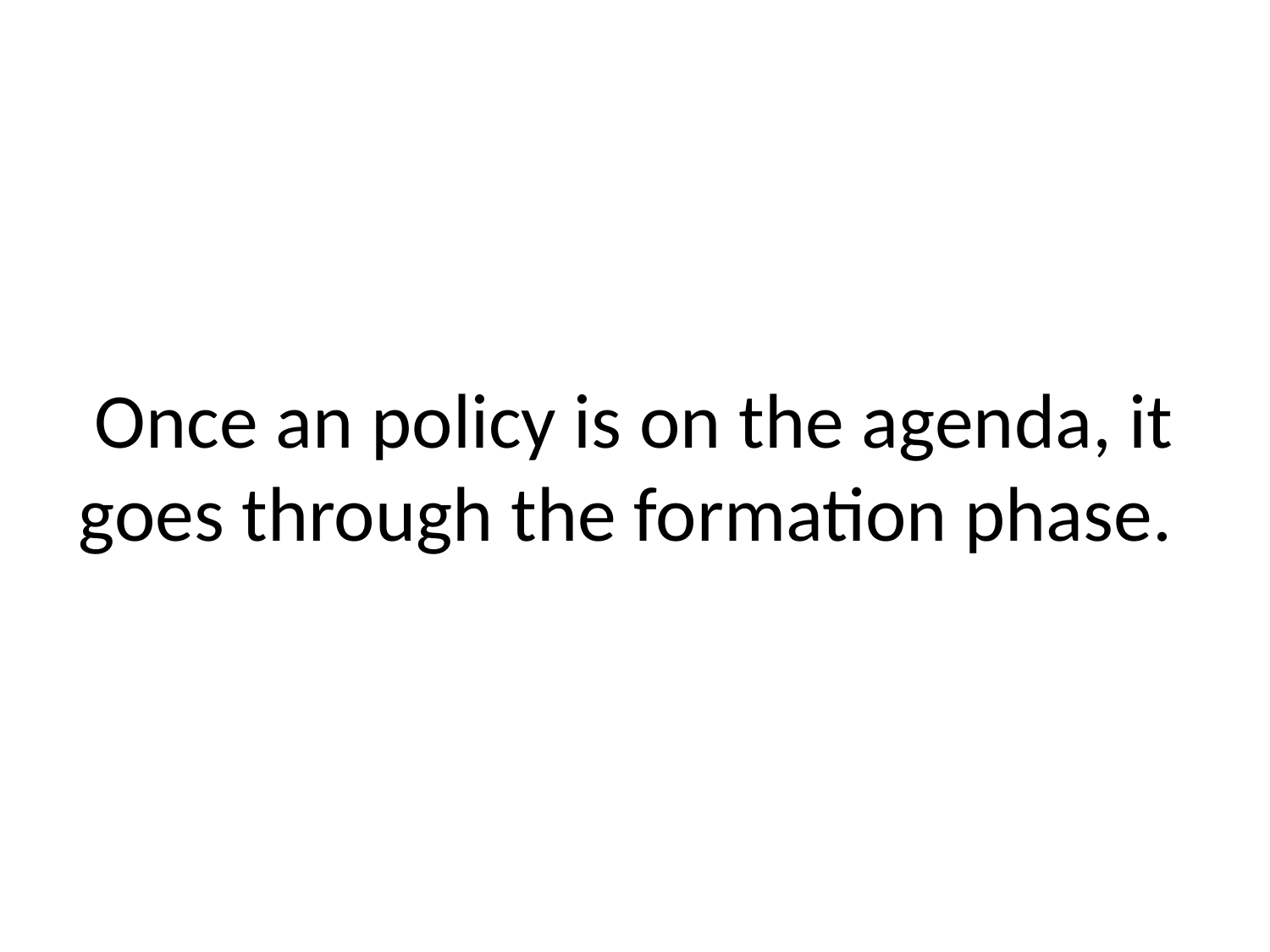

# Once an policy is on the agenda, it goes through the formation phase.